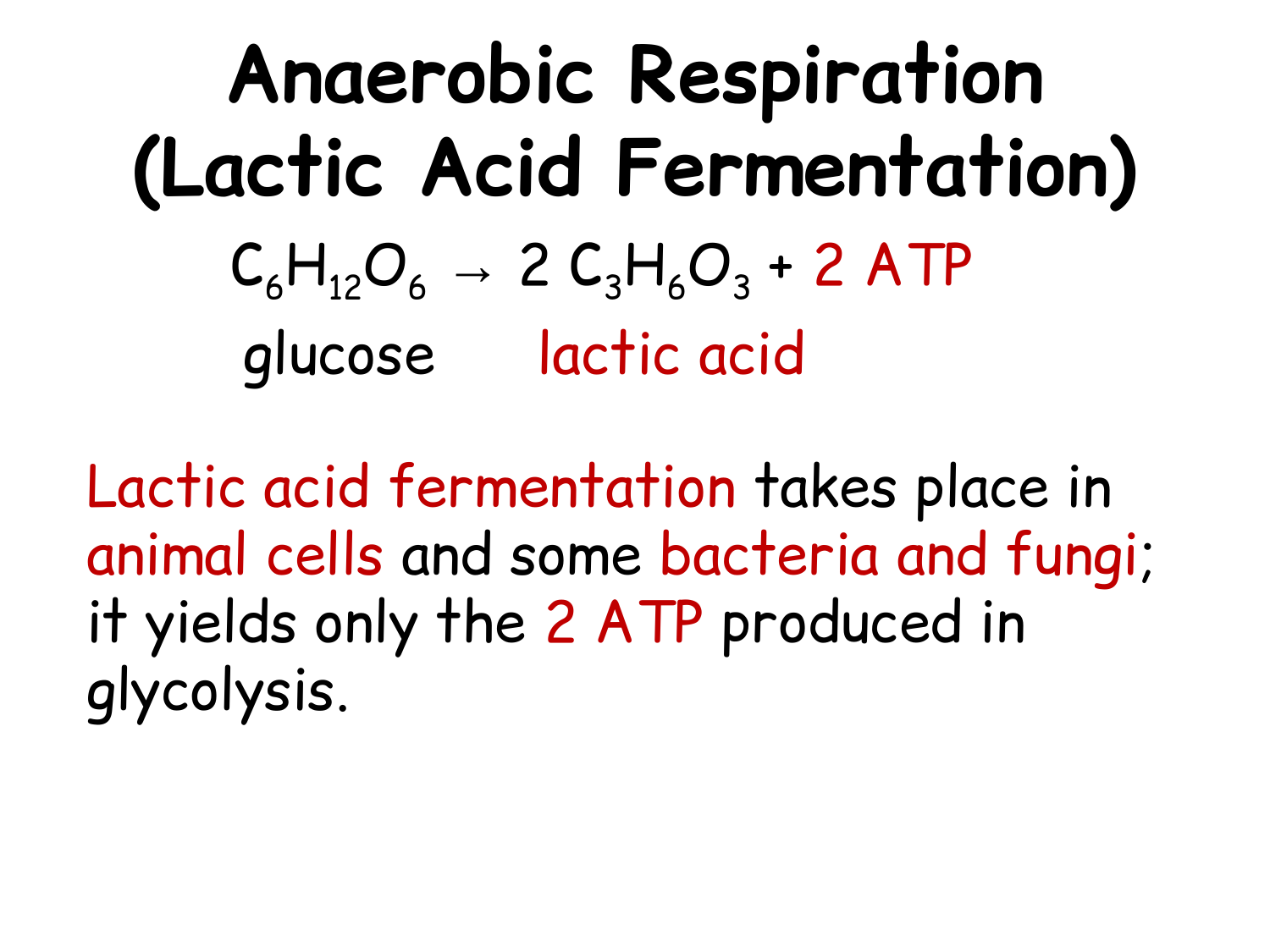

# Anaerobic Respiration (Lactic Acid Fermentation)
   C6H12O6 → 2 C3H6O3 + 2 ATP
   glucose      lactic acid

Lactic acid fermentation takes place in
animal cells and some bacteria and fungi;
it yields only the 2 ATP produced in glycolysis.